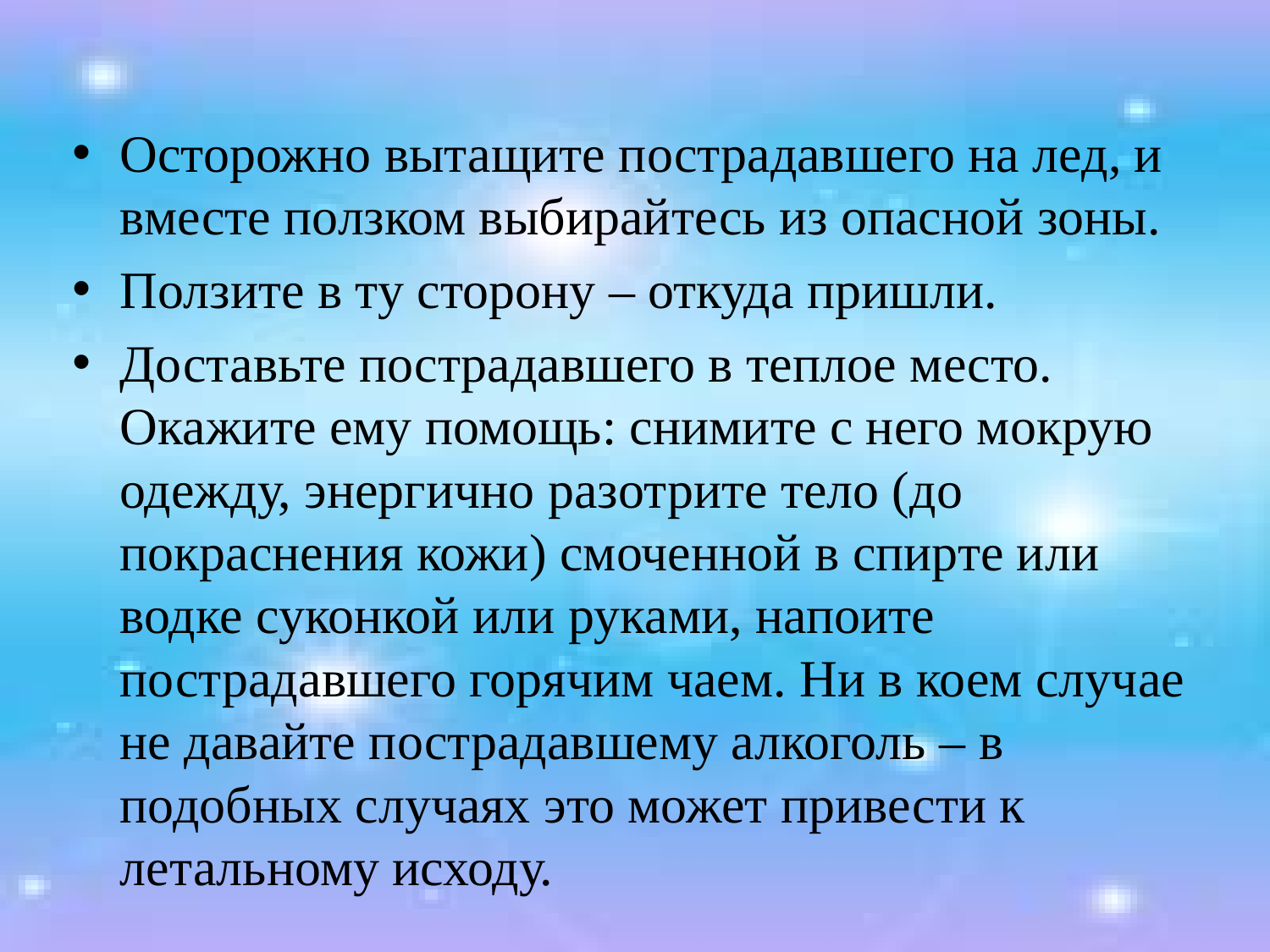

Осторожно вытащите пострадавшего на лед, и вместе ползком выбирайтесь из опасной зоны.
Ползите в ту сторону – откуда пришли.
Доставьте пострадавшего в теплое место. Окажите ему помощь: снимите с него мокрую одежду, энергично разотрите тело (до покраснения кожи) смоченной в спирте или водке суконкой или руками, напоите пострадавшего горячим чаем. Ни в коем случае не давайте пострадавшему алкоголь – в подобных случаях это может привести к летальному исходу.